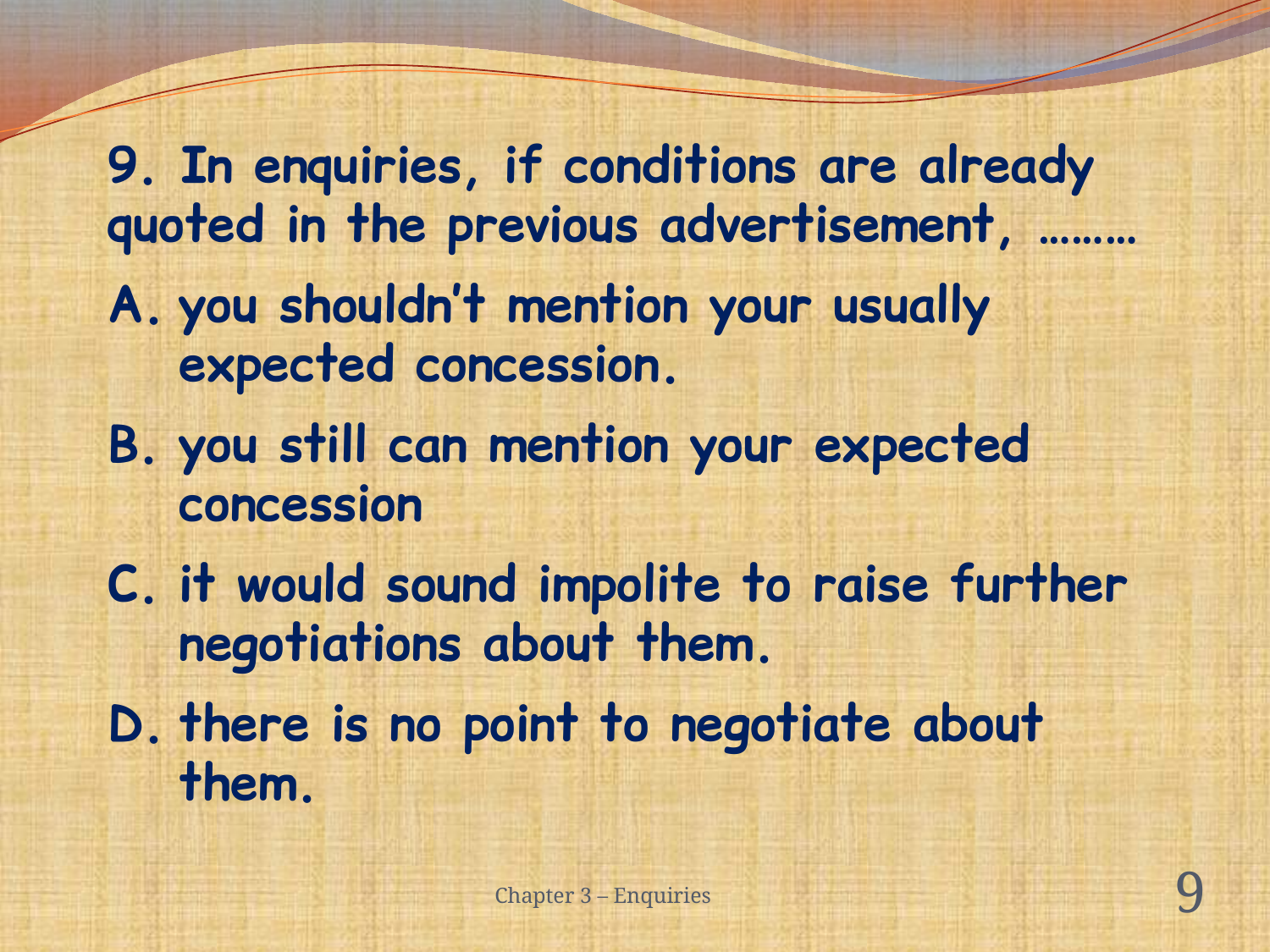

#
9. In enquiries, if conditions are already quoted in the previous advertisement, ………
you shouldn’t mention your usually expected concession.
you still can mention your expected concession
it would sound impolite to raise further negotiations about them.
there is no point to negotiate about them.
Chapter 3 – Enquiries

9